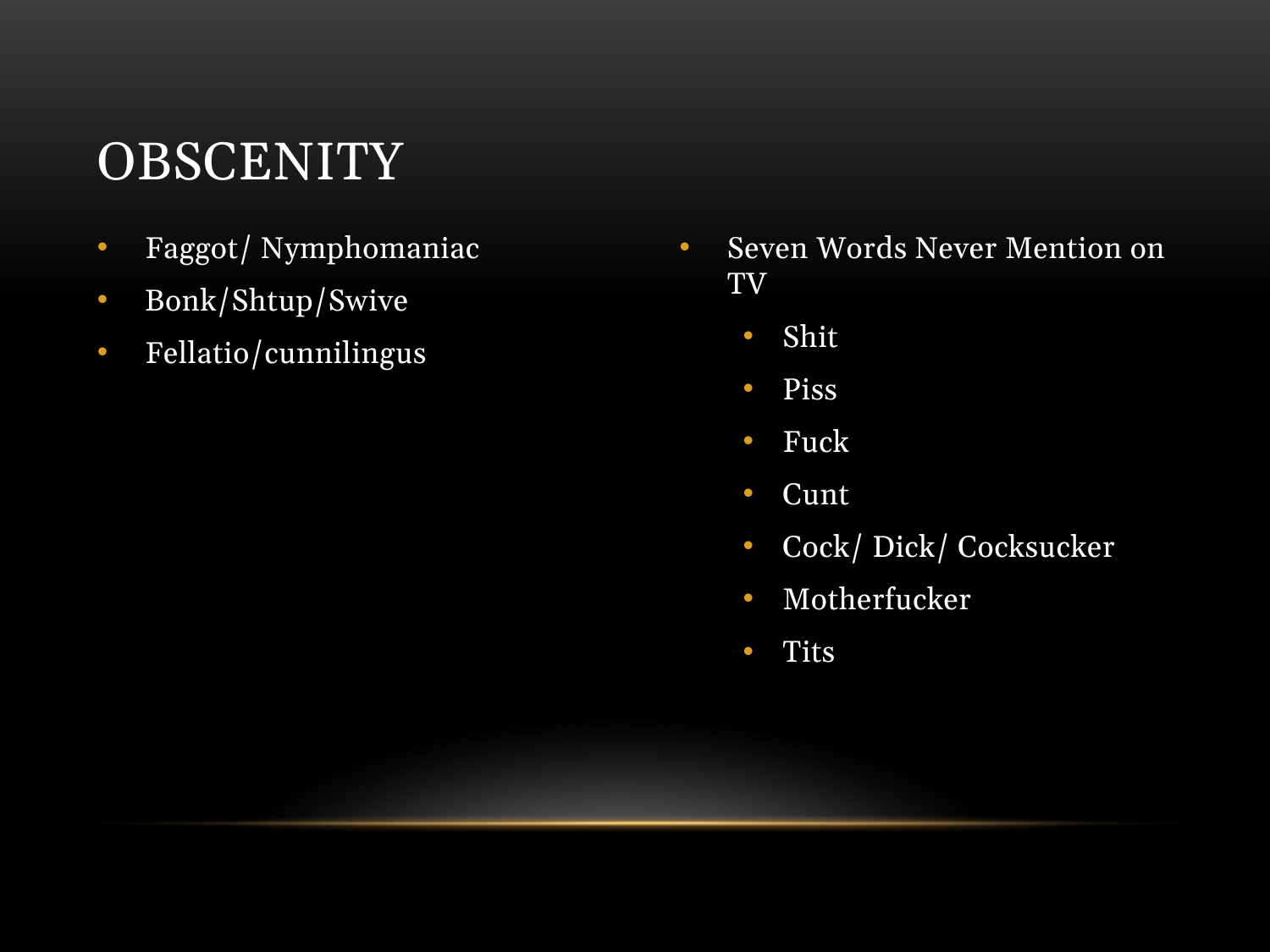

# Obscenity
Faggot/ Nymphomaniac
Bonk/Shtup/Swive
Fellatio/cunnilingus

Seven Words Never Mention on TV
Shit
Piss
Fuck
Cunt
Cock/ Dick/ Cocksucker
Motherfucker
Tits